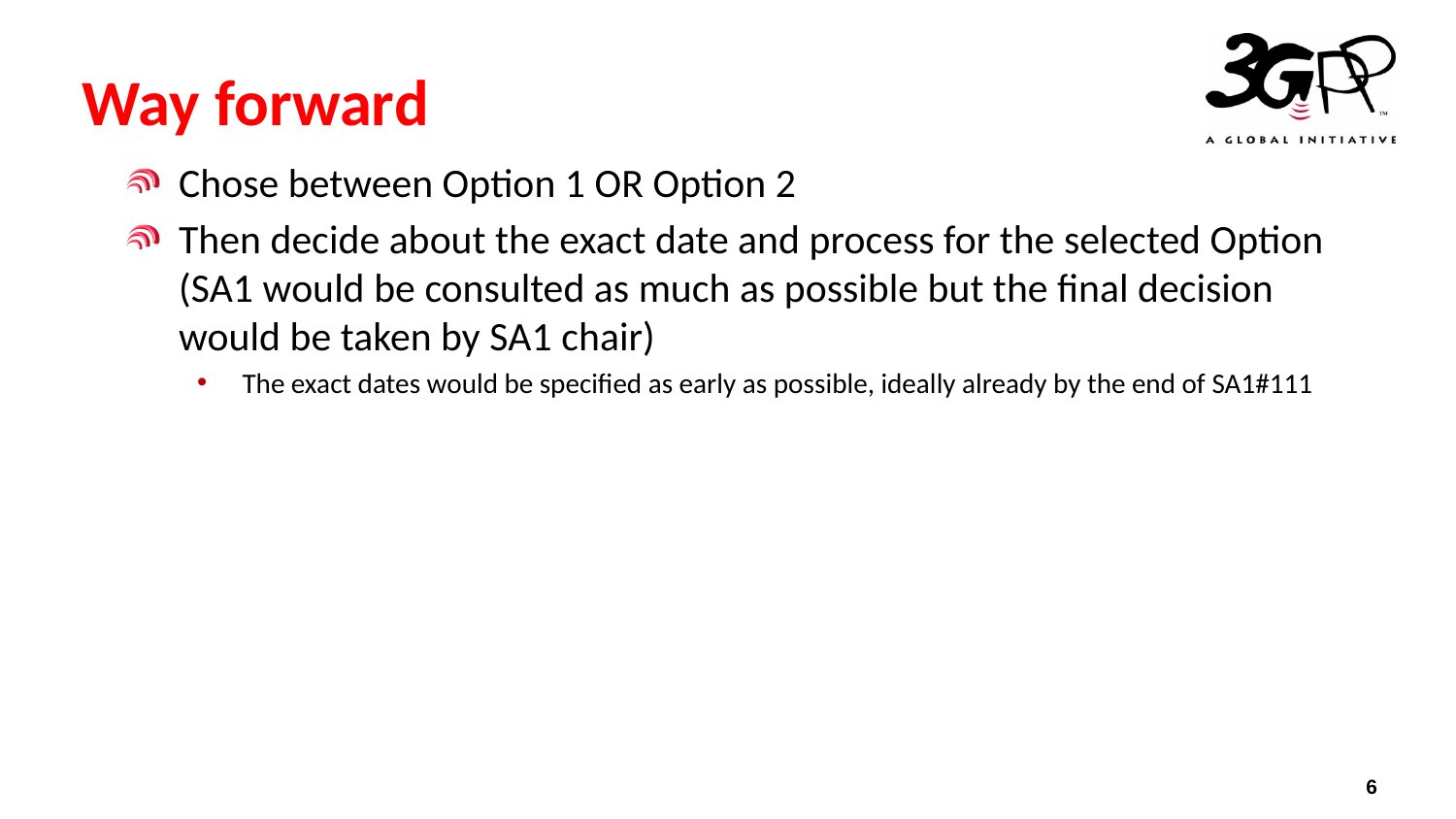

# Way forward
Chose between Option 1 OR Option 2
Then decide about the exact date and process for the selected Option (SA1 would be consulted as much as possible but the final decision would be taken by SA1 chair)
The exact dates would be specified as early as possible, ideally already by the end of SA1#111